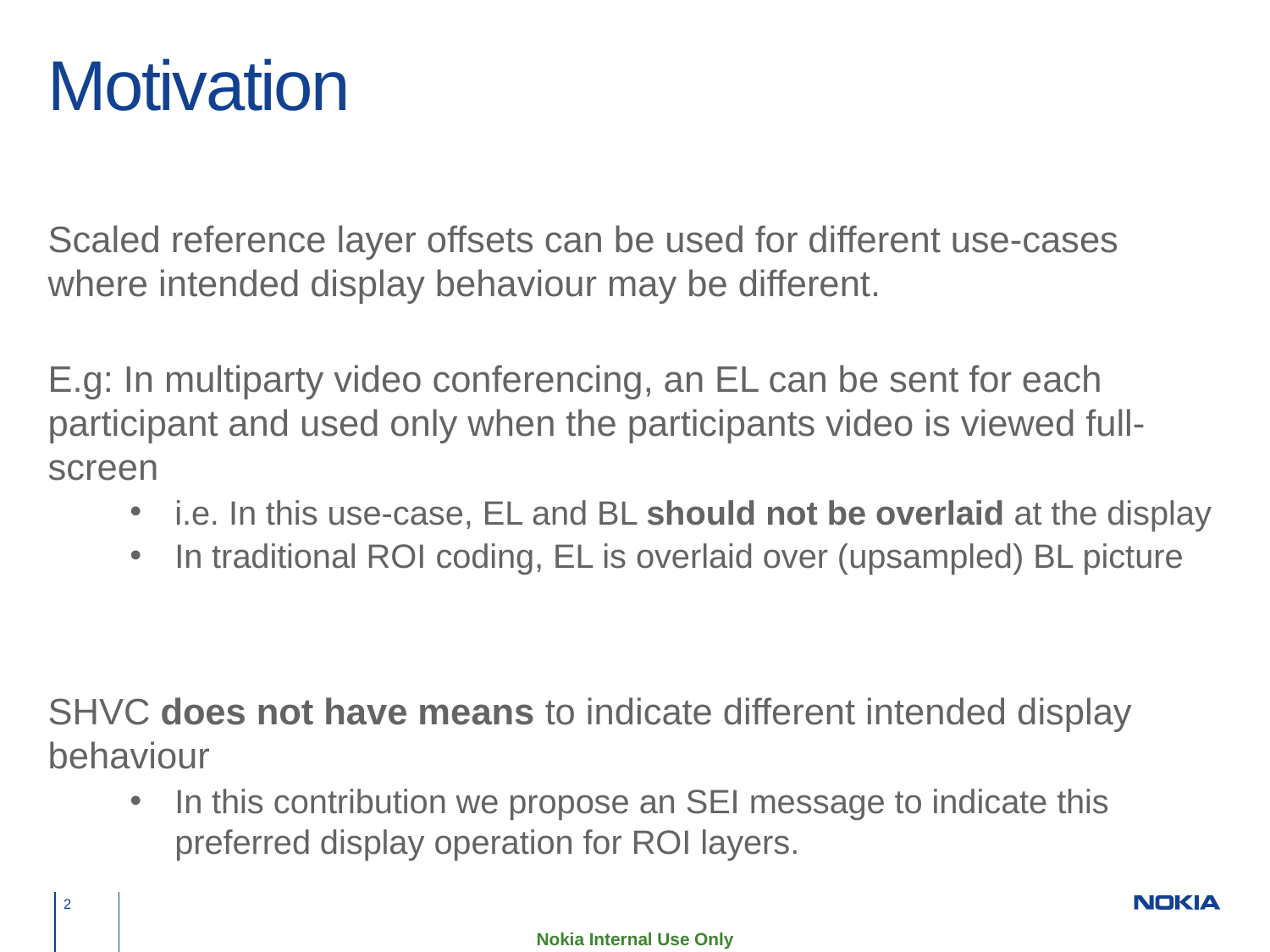

# Motivation
Scaled reference layer offsets can be used for different use-cases where intended display behaviour may be different.

E.g: In multiparty video conferencing, an EL can be sent for each participant and used only when the participants video is viewed full-screen
i.e. In this use-case, EL and BL should not be overlaid at the display
In traditional ROI coding, EL is overlaid over (upsampled) BL picture

SHVC does not have means to indicate different intended display behaviour
In this contribution we propose an SEI message to indicate this preferred display operation for ROI layers.

2